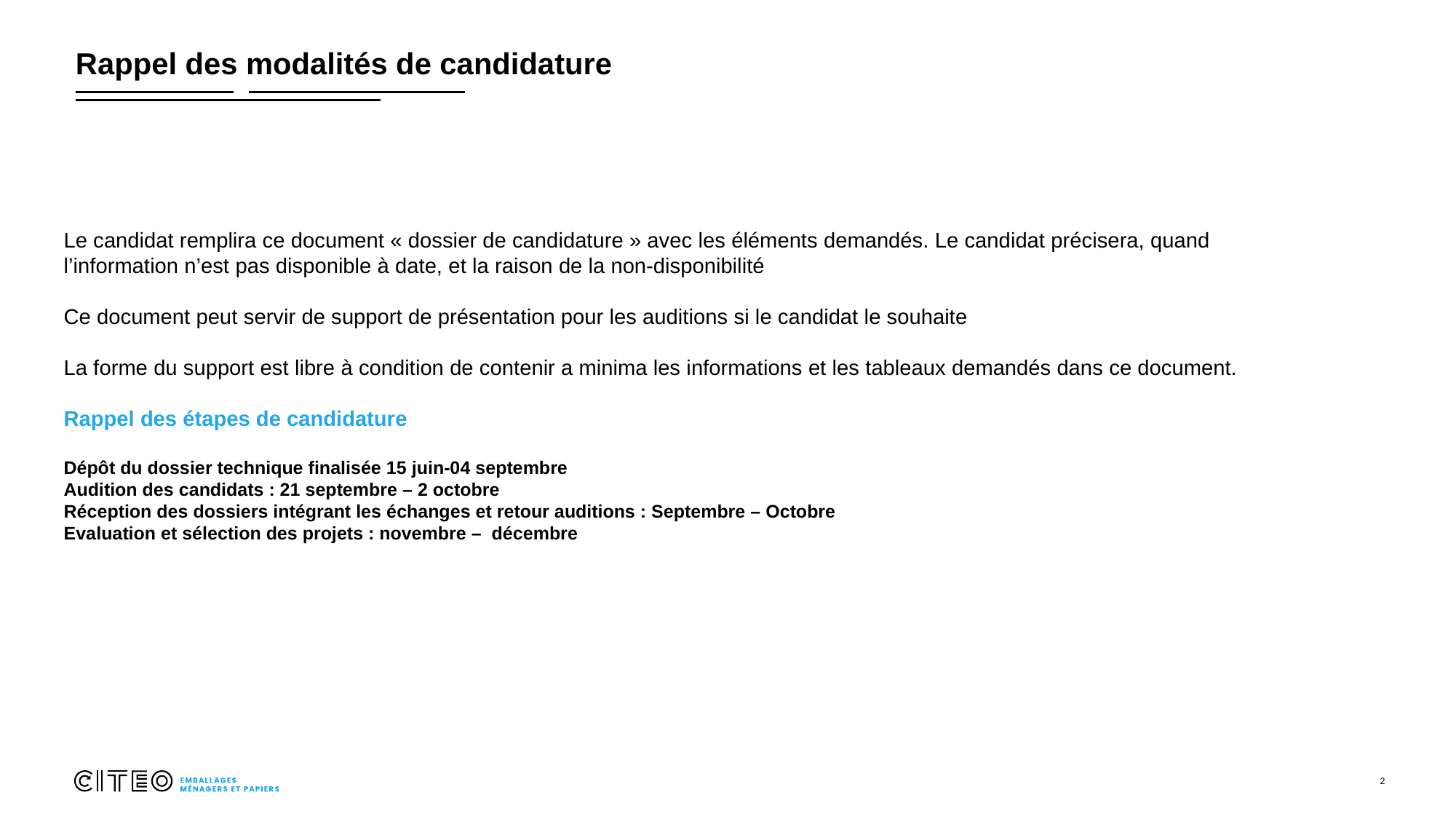

# Rappel des modalités de candidature
Le candidat remplira ce document « dossier de candidature » avec les éléments demandés. Le candidat précisera, quand l’information n’est pas disponible à date, et la raison de la non-disponibilité

Ce document peut servir de support de présentation pour les auditions si le candidat le souhaite

La forme du support est libre à condition de contenir a minima les informations et les tableaux demandés dans ce document.

Rappel des étapes de candidature
Rappel des étapes de candidature
Dépôt du dossier technique finalisée 15 juin-04 septembre
Audition des candidats : 21 septembre – 2 octobre
Réception des dossiers intégrant les échanges et retour auditions : Septembre – Octobre
Evaluation et sélection des projets : novembre –  décembre
2
12/06/2026